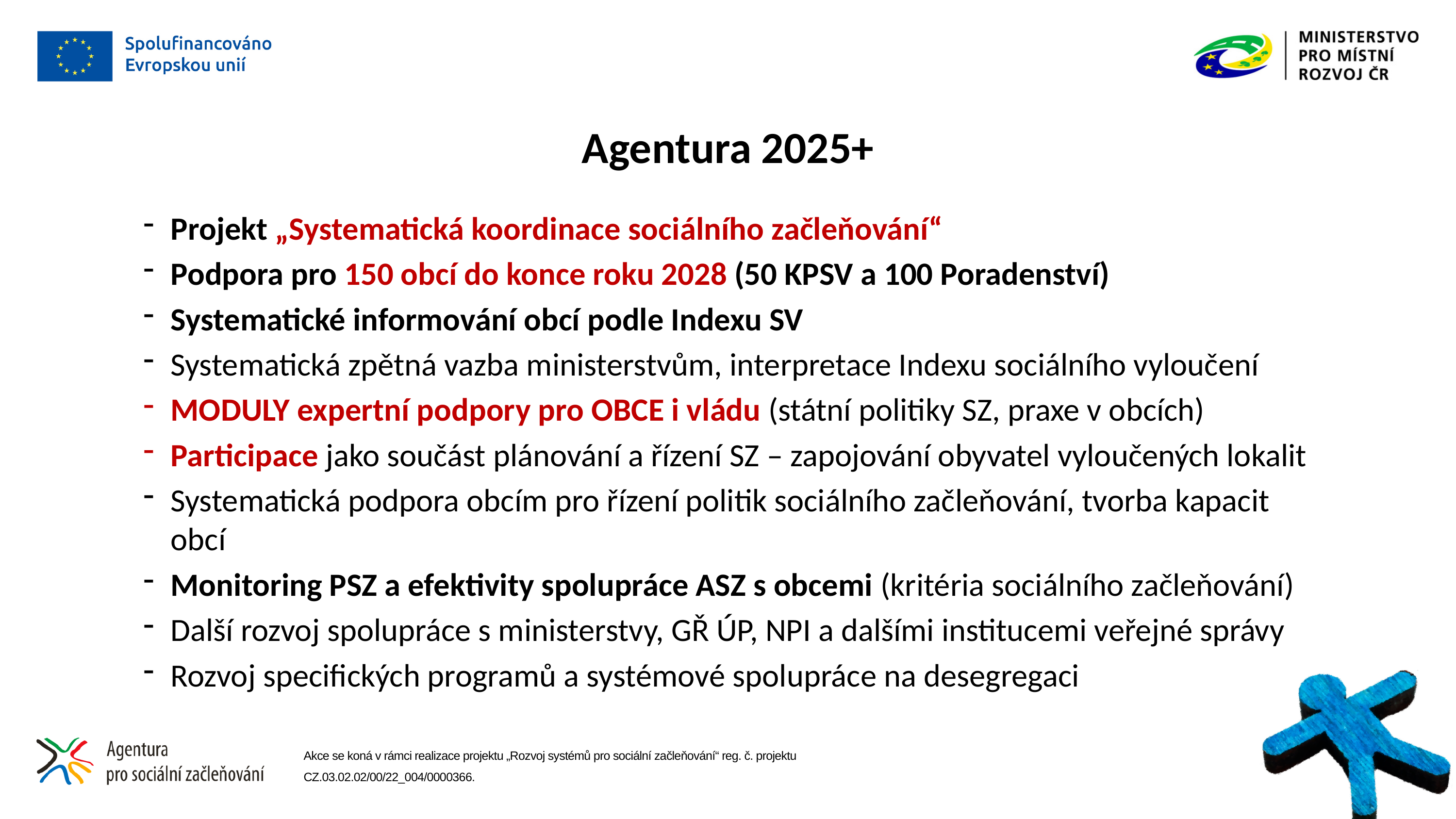

# Agentura 2025+
Projekt „Systematická koordinace sociálního začleňování“
Podpora pro 150 obcí do konce roku 2028 (50 KPSV a 100 Poradenství)
Systematické informování obcí podle Indexu SV
Systematická zpětná vazba ministerstvům, interpretace Indexu sociálního vyloučení
MODULY expertní podpory pro OBCE i vládu (státní politiky SZ, praxe v obcích)
Participace jako součást plánování a řízení SZ – zapojování obyvatel vyloučených lokalit
Systematická podpora obcím pro řízení politik sociálního začleňování, tvorba kapacit obcí
Monitoring PSZ a efektivity spolupráce ASZ s obcemi (kritéria sociálního začleňování)
Další rozvoj spolupráce s ministerstvy, GŘ ÚP, NPI a dalšími institucemi veřejné správy
Rozvoj specifických programů a systémové spolupráce na desegregaci